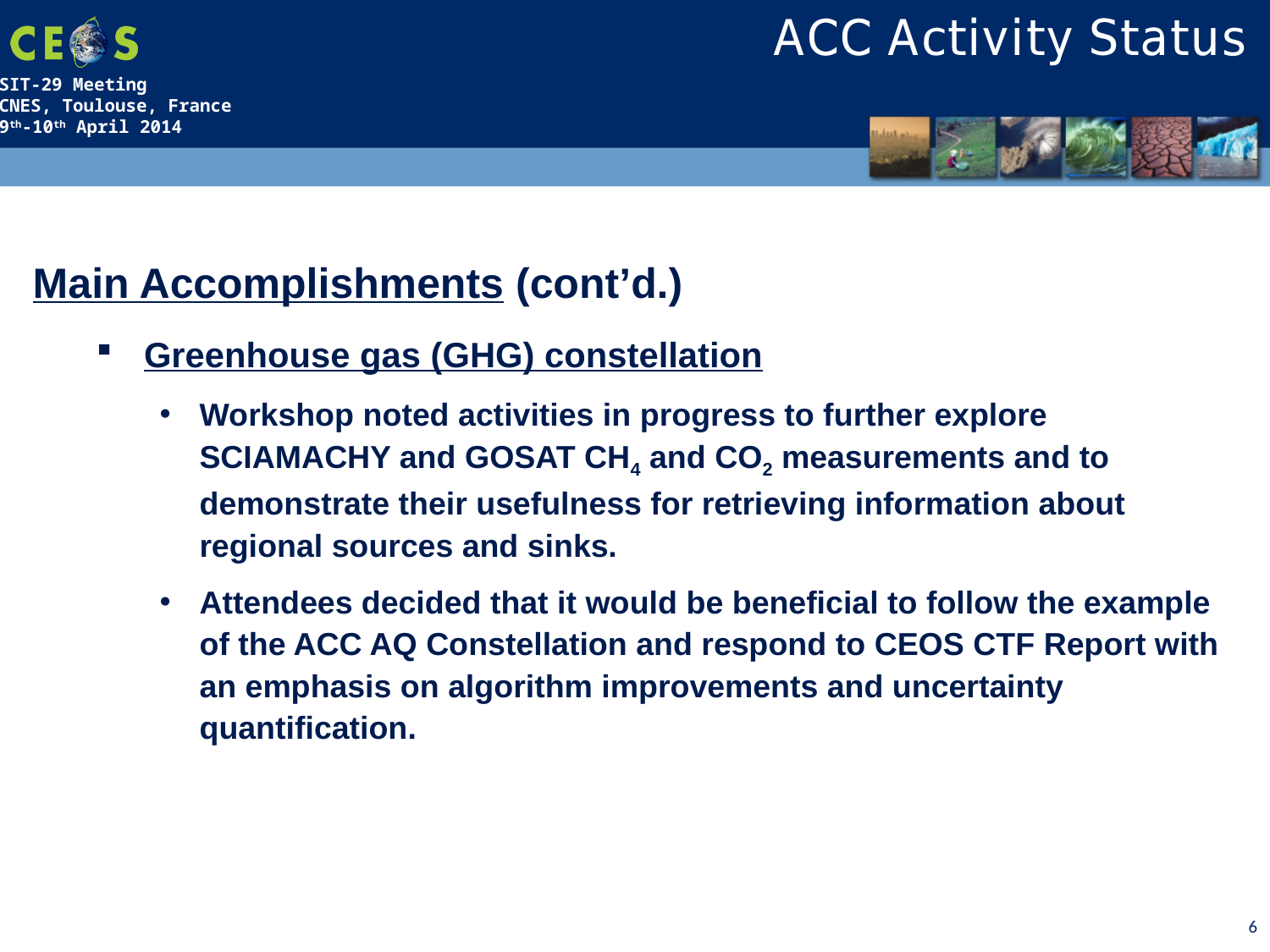

ACC Activity Status

Main Accomplishments (cont’d.)

Greenhouse gas (GHG) constellation
Workshop noted activities in progress to further explore SCIAMACHY and GOSAT CH4 and CO2 measurements and to demonstrate their usefulness for retrieving information about regional sources and sinks.
Attendees decided that it would be beneficial to follow the example of the ACC AQ Constellation and respond to CEOS CTF Report with an emphasis on algorithm improvements and uncertainty quantification.

6